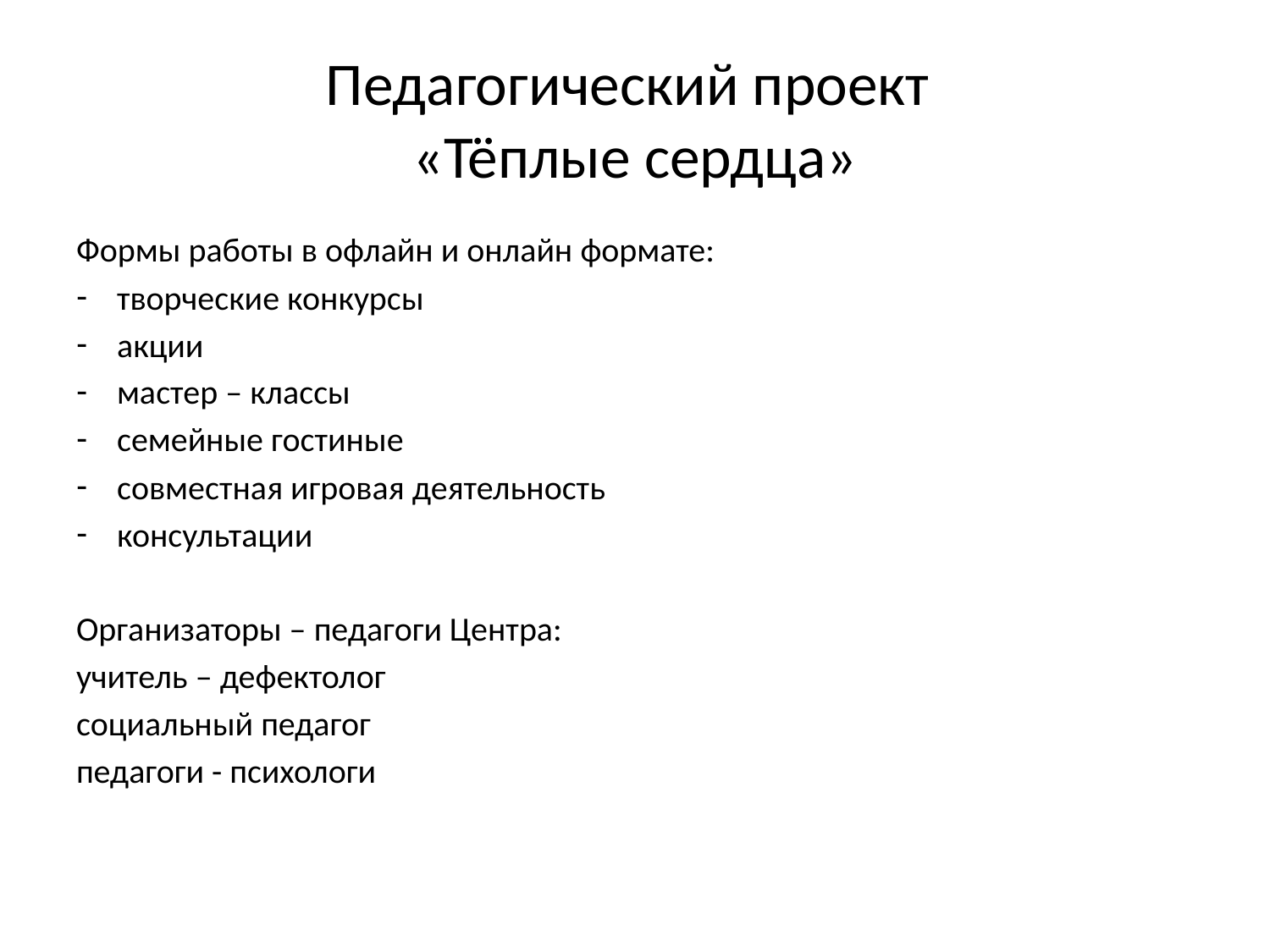

# Педагогический проект «Тёплые сердца»
Формы работы в офлайн и онлайн формате:
творческие конкурсы
акции
мастер – классы
семейные гостиные
совместная игровая деятельность
консультации

Организаторы – педагоги Центра:
учитель – дефектолог
социальный педагог
педагоги - психологи